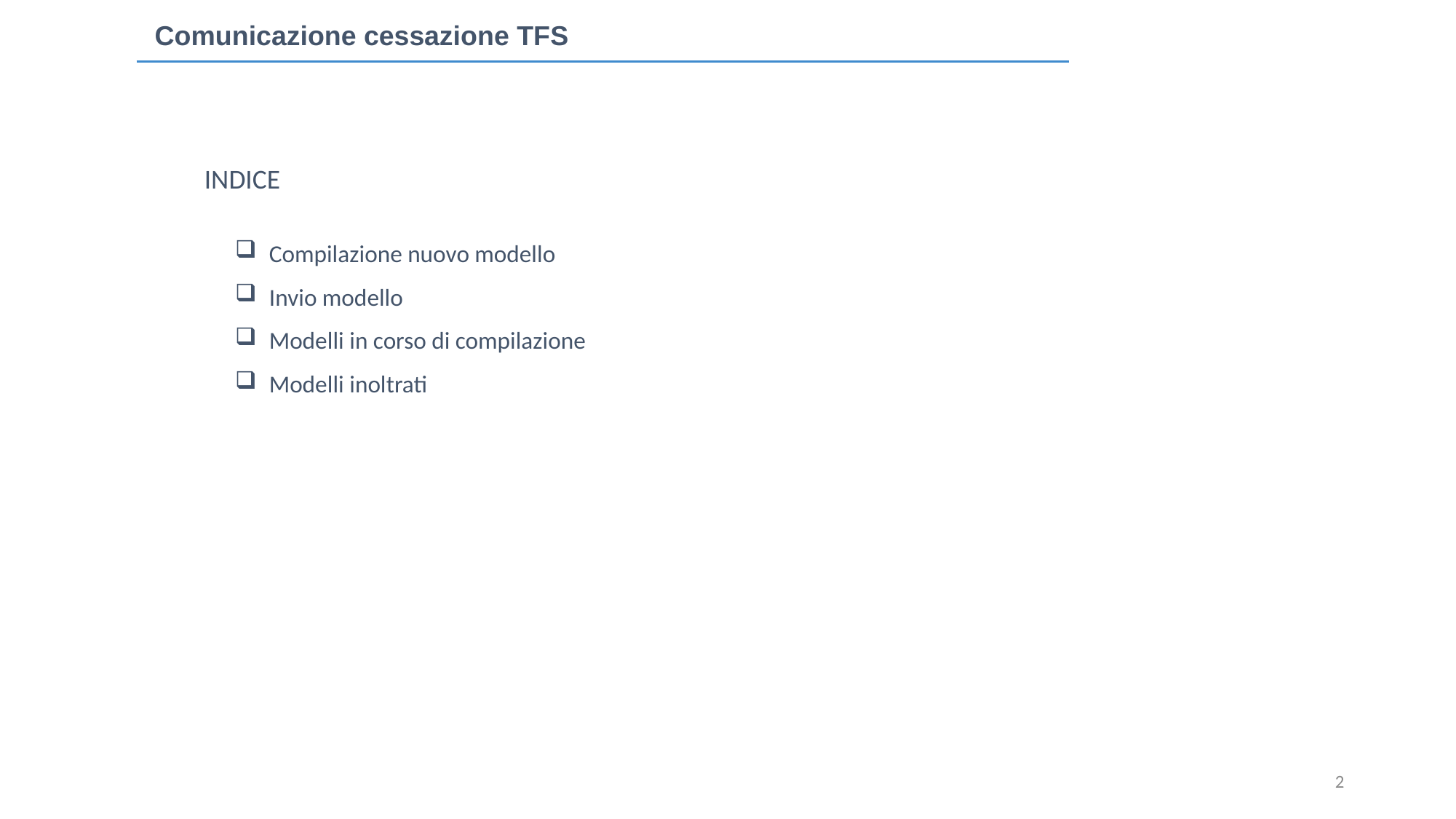

Comunicazione cessazione TFS
INDICE

Compilazione nuovo modello
Invio modello
Modelli in corso di compilazione
Modelli inoltrati

2